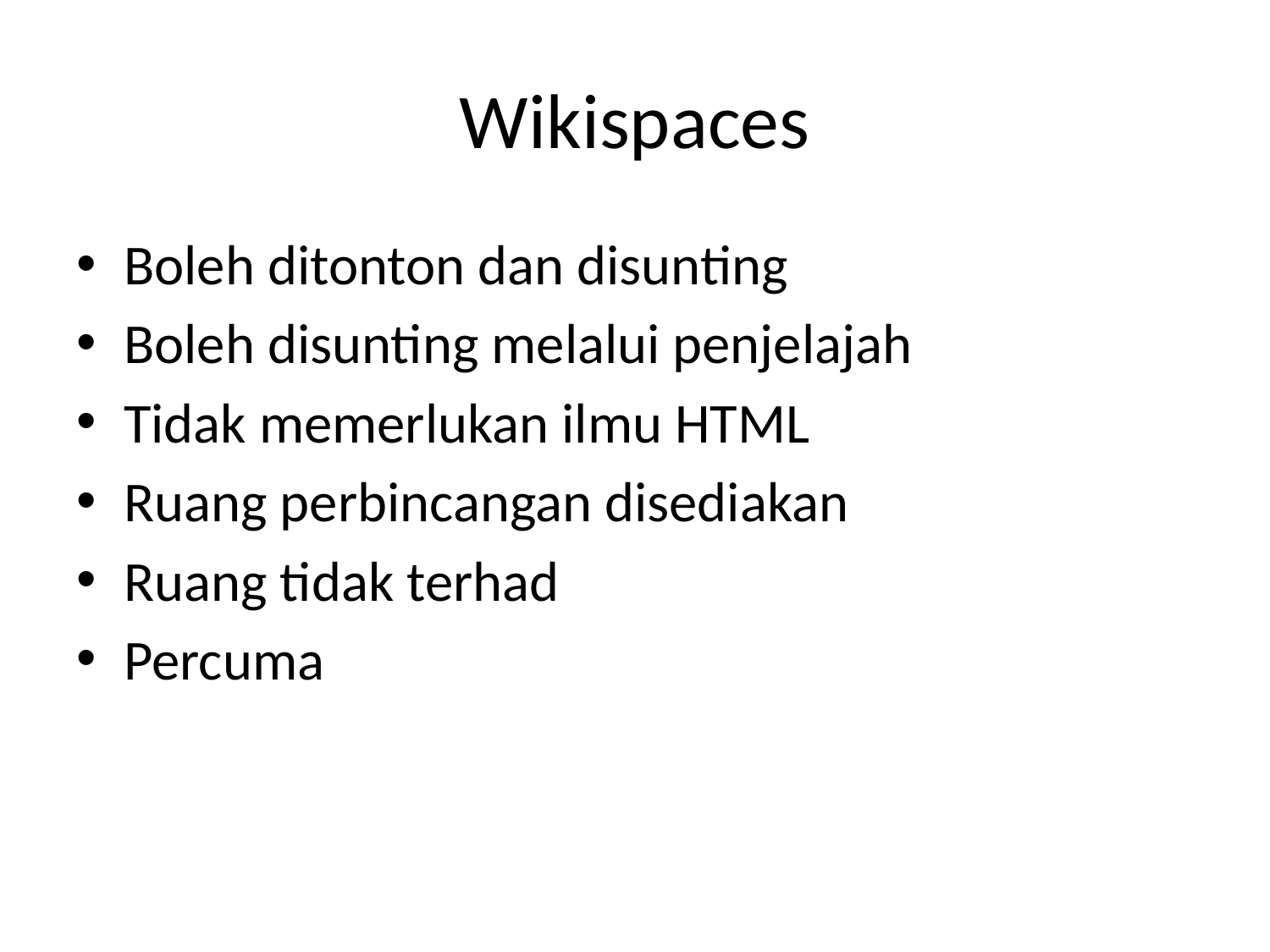

# Wikispaces
Boleh ditonton dan disunting
Boleh disunting melalui penjelajah
Tidak memerlukan ilmu HTML
Ruang perbincangan disediakan
Ruang tidak terhad
Percuma